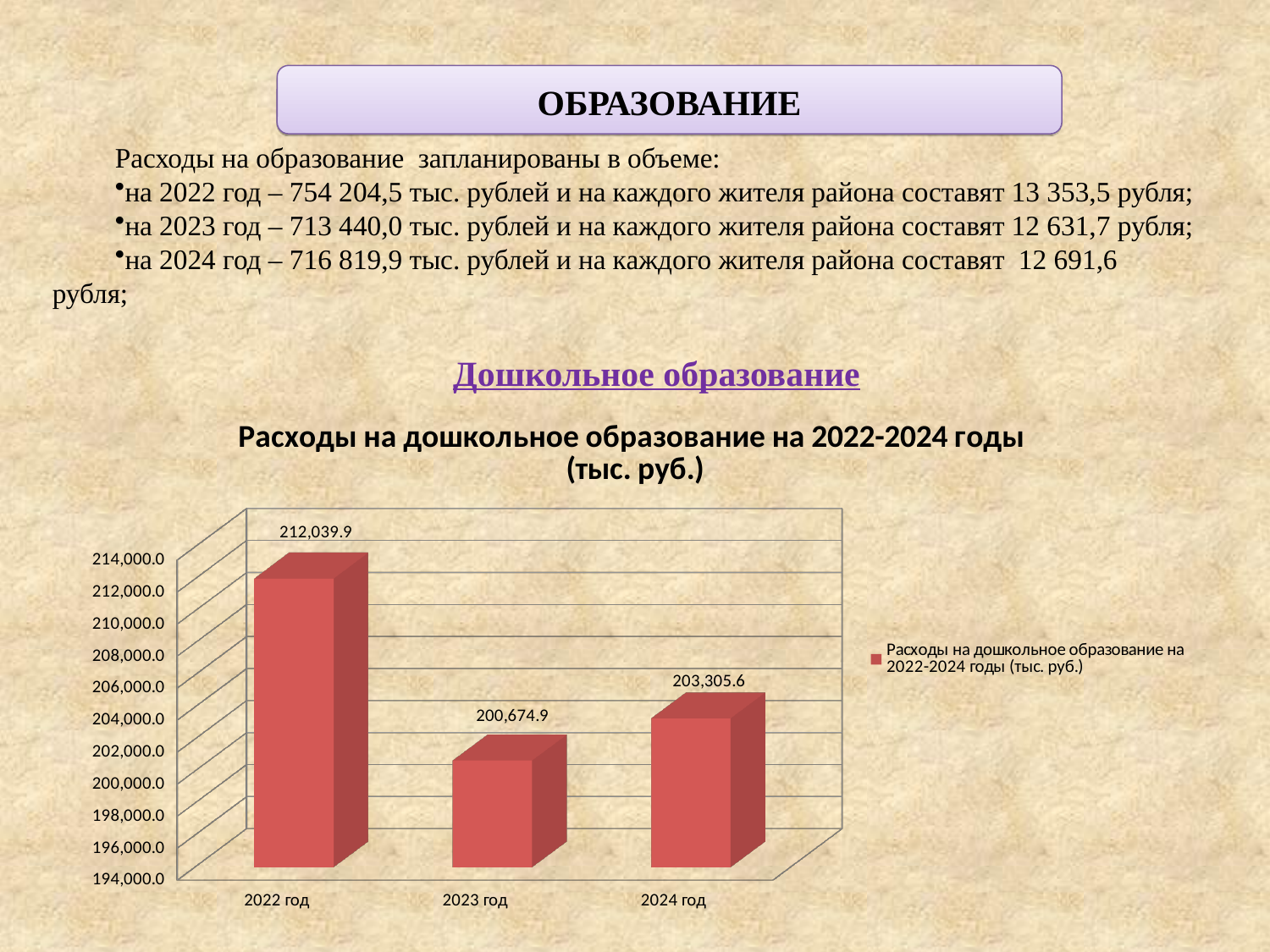

ОБРАЗОВАНИЕ

Расходы на образование  запланированы в объеме:
на 2022 год – 754 204,5 тыс. рублей и на каждого жителя района составят 13 353,5 рубля;
на 2023 год – 713 440,0 тыс. рублей и на каждого жителя района составят 12 631,7 рубля;
на 2024 год – 716 819,9 тыс. рублей и на каждого жителя района составят  12 691,6 рубля;

Дошкольное образование

[unsupported chart]